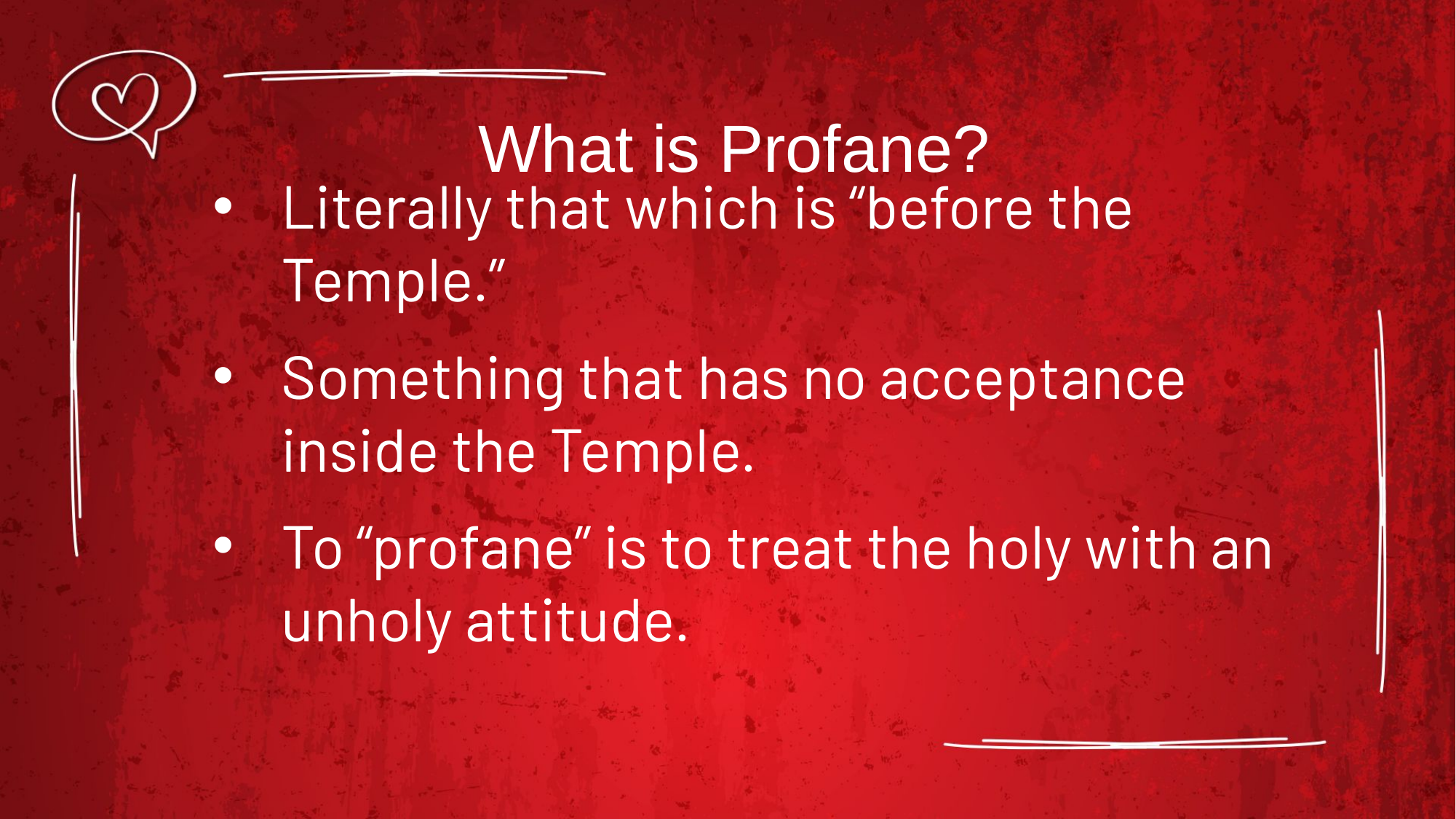

# What is Profane?
Literally that which is “before the Temple.”
Something that has no acceptance inside the Temple.
To “profane” is to treat the holy with an unholy attitude.